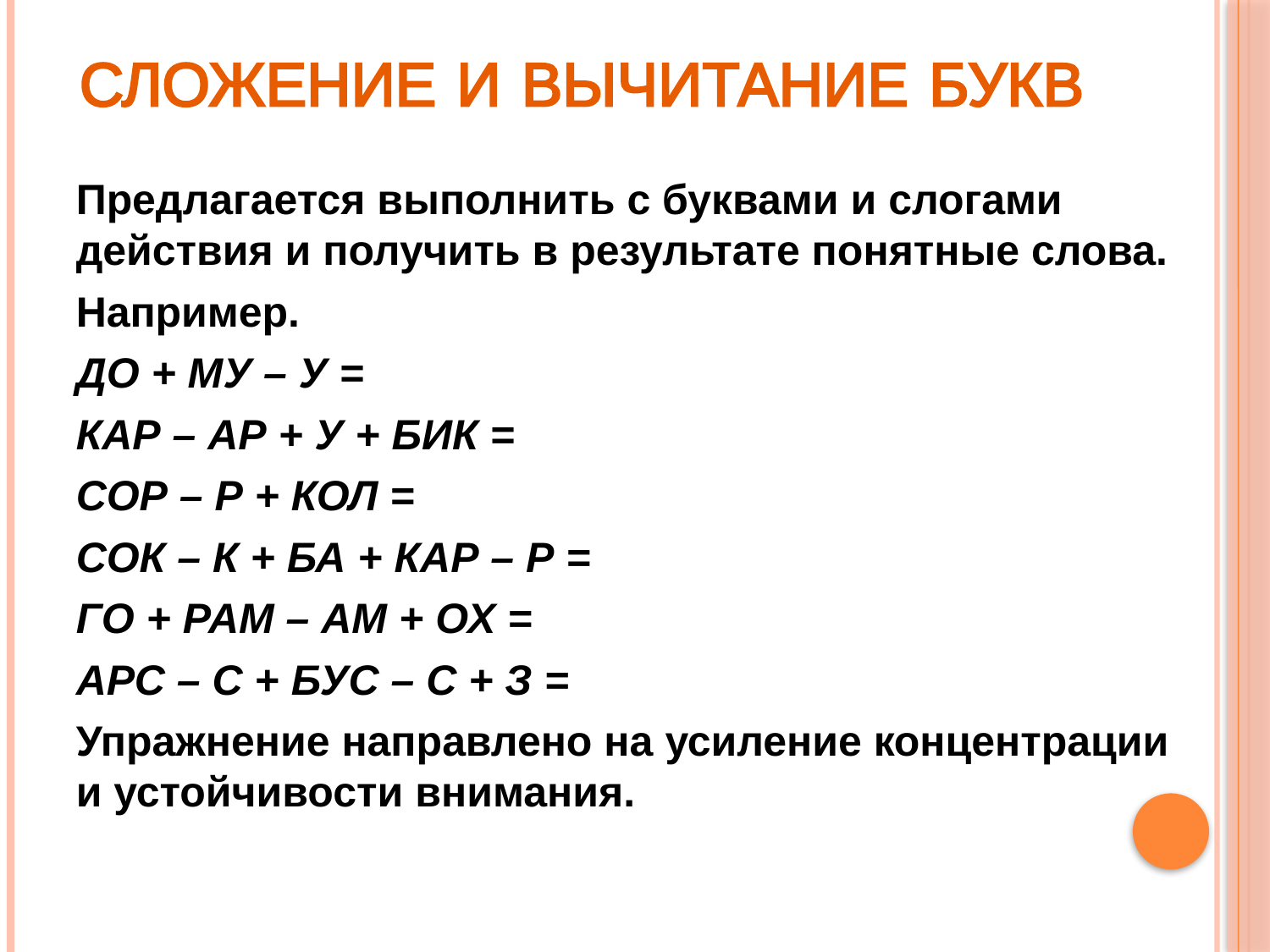

# Сложение и вычитание букв
Предлагается выполнить с буквами и слогами действия и получить в результате понятные слова.
Например.
ДО + МУ – У =
КАР – АР + У + БИК =
СОР – Р + КОЛ =
СОК – К + БА + КАР – Р =
ГО + РАМ – АМ + ОХ =
АРС – С + БУС – С + З =
Упражнение направлено на усиление концентрации и устойчивости внимания.